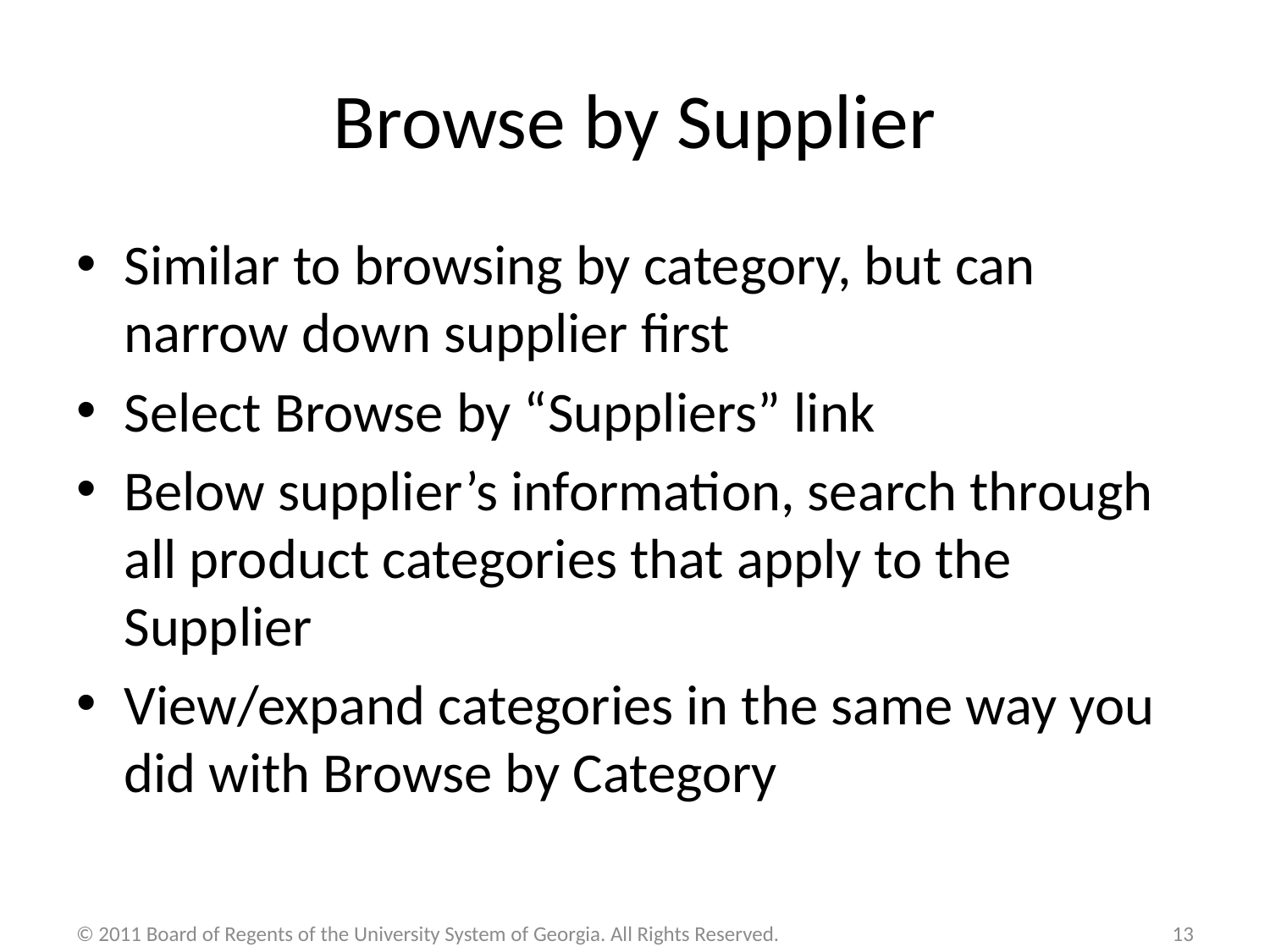

# Browse by Supplier
Similar to browsing by category, but can narrow down supplier first
Select Browse by “Suppliers” link
Below supplier’s information, search through all product categories that apply to the Supplier
View/expand categories in the same way you did with Browse by Category
© 2011 Board of Regents of the University System of Georgia. All Rights Reserved.
13